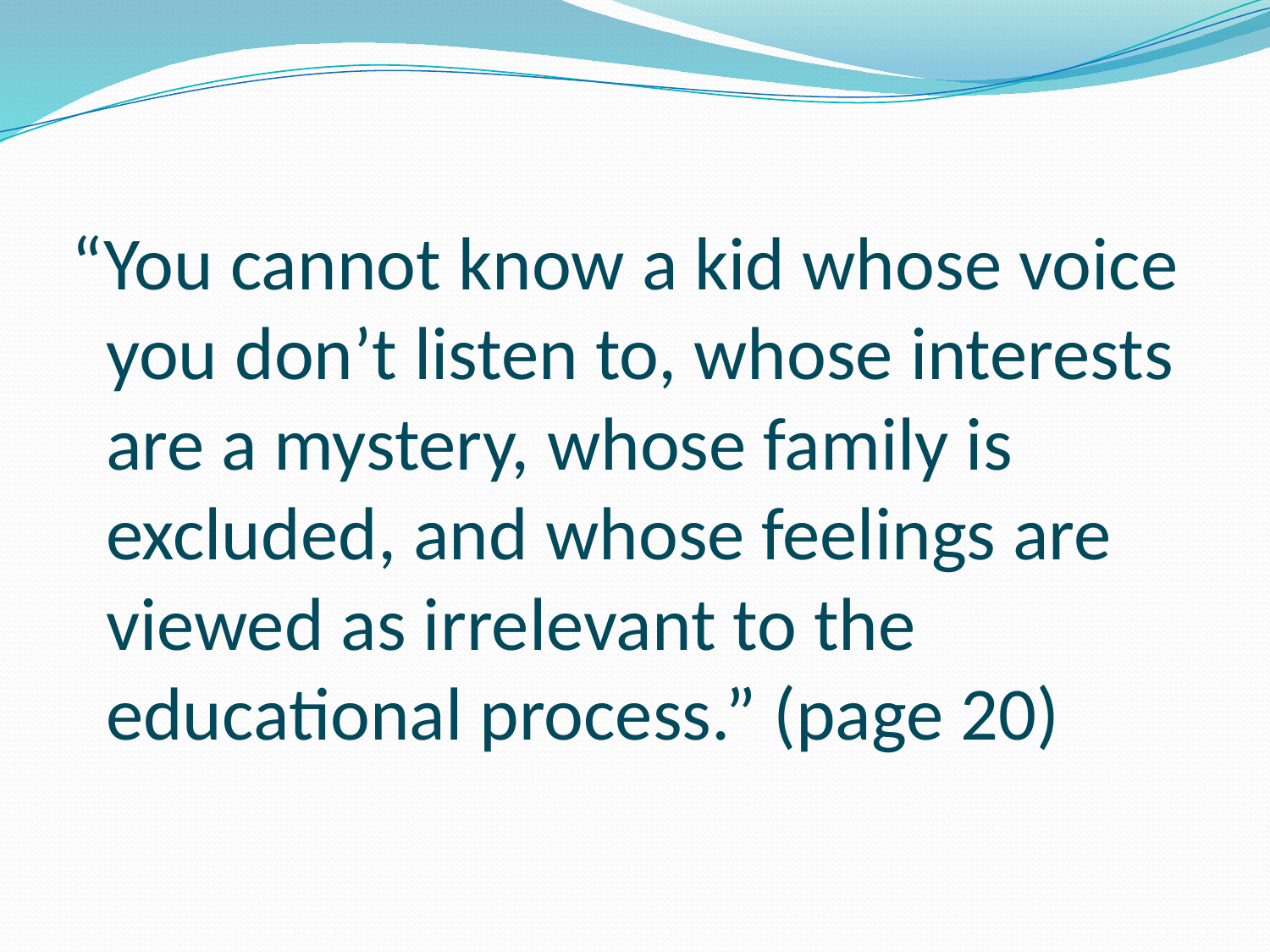

“You cannot know a kid whose voice you don’t listen to, whose interests are a mystery, whose family is excluded, and whose feelings are viewed as irrelevant to the educational process.” (page 20)